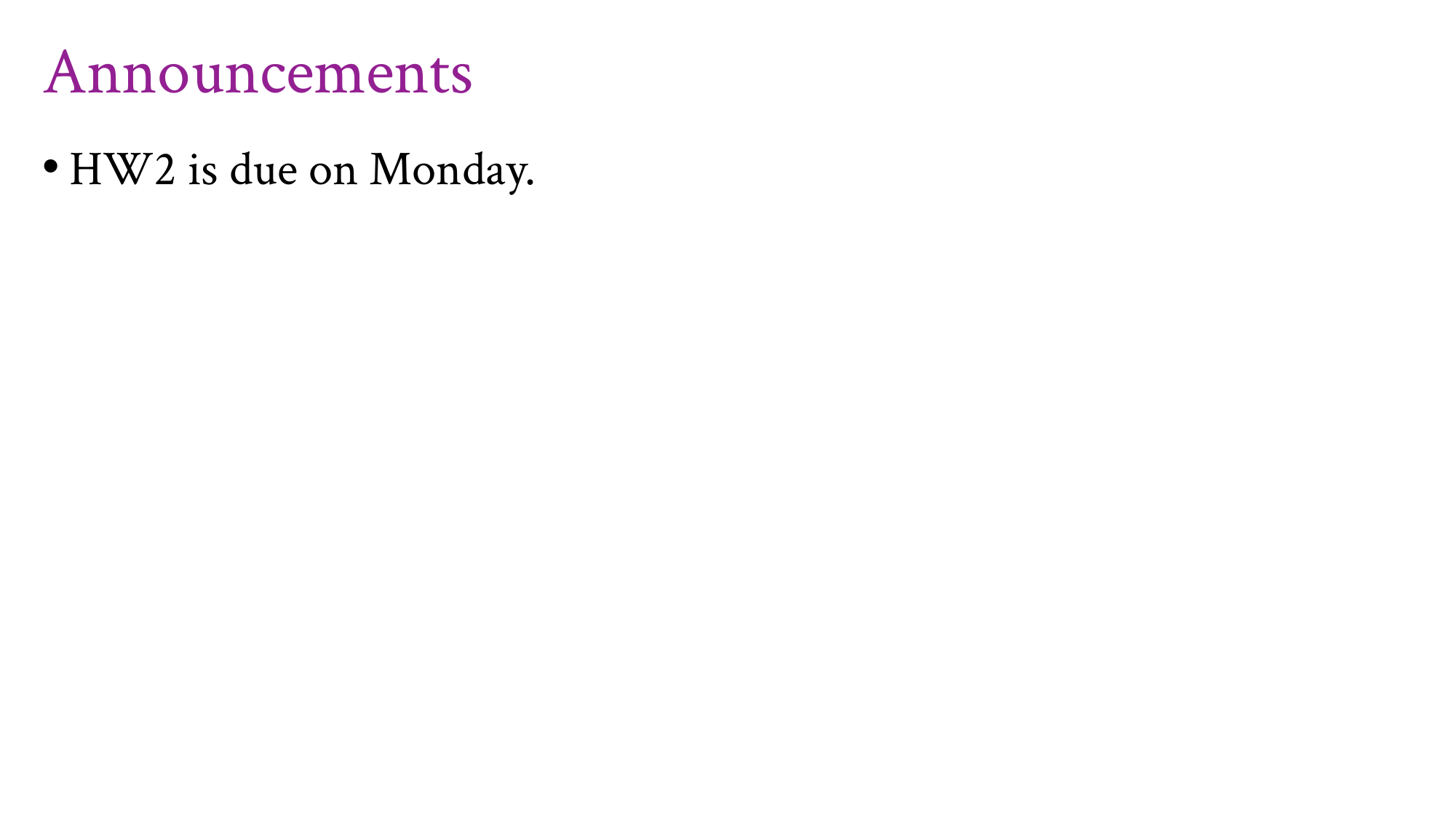

# Announcements
HW2 is due on Monday.